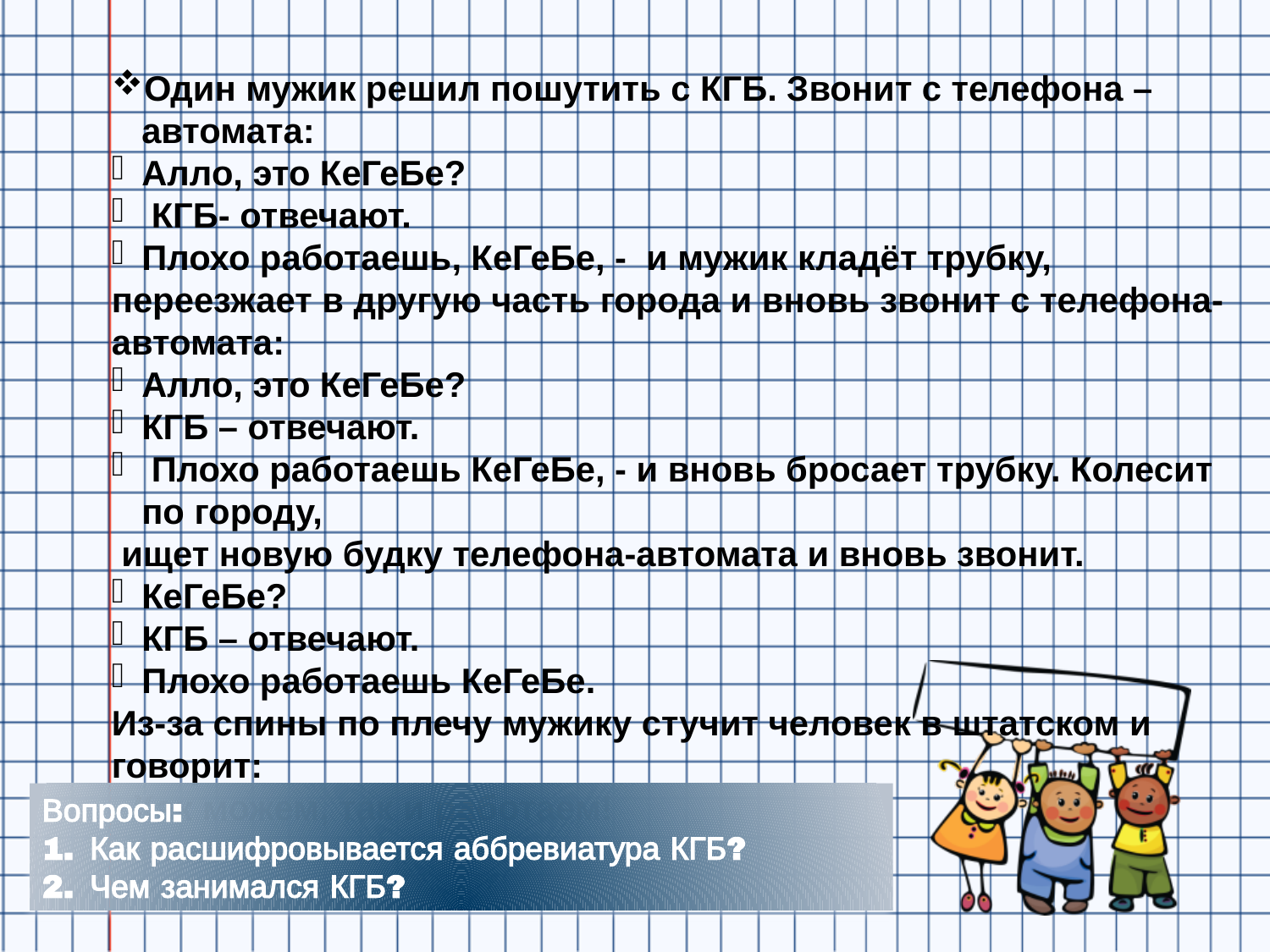

Один мужик решил пошутить с КГБ. Звонит с телефона – автомата:
Алло, это КеГеБе?
 КГБ- отвечают.
Плохо работаешь, КеГеБе, -  и мужик кладёт трубку,
переезжает в другую часть города и вновь звонит с телефона-автомата:
Алло, это КеГеБе?
КГБ – отвечают.
 Плохо работаешь КеГеБе, - и вновь бросает трубку. Колесит по городу,
 ищет новую будку телефона-автомата и вновь звонит.
КеГеБе?
КГБ – отвечают.
Плохо работаешь КеГеБе.
Из-за спины по плечу мужику стучит человек в штатском и говорит:
- Как можем, так и работаем!

Вопросы:
Как расшифровывается аббревиатура КГБ?
Чем занимался КГБ?